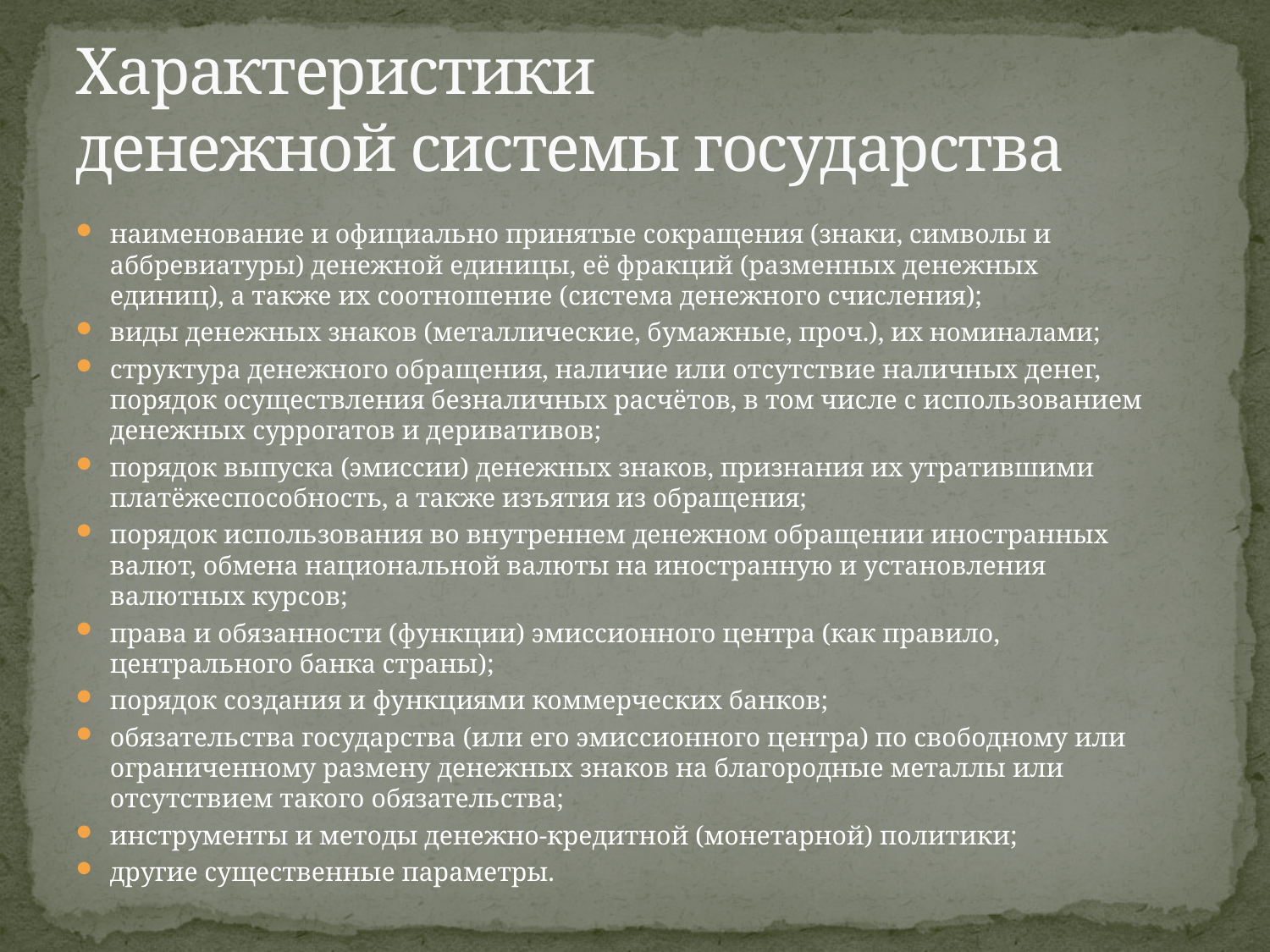

# Характеристики денежной системы государства
наименование и официально принятые сокращения (знаки, символы и аббревиатуры) денежной единицы, её фракций (разменных денежных единиц), а также их соотношение (система денежного счисления);
виды денежных знаков (металлические, бумажные, проч.), их номиналами;
структура денежного обращения, наличие или отсутствие наличных денег, порядок осуществления безналичных расчётов, в том числе с использованием денежных суррогатов и деривативов;
порядок выпуска (эмиссии) денежных знаков, признания их утратившими платёжеспособность, а также изъятия из обращения;
порядок использования во внутреннем денежном обращении иностранных валют, обмена национальной валюты на иностранную и установления валютных курсов;
права и обязанности (функции) эмиссионного центра (как правило, центрального банка страны);
порядок создания и функциями коммерческих банков;
обязательства государства (или его эмиссионного центра) по свободному или ограниченному размену денежных знаков на благородные металлы или отсутствием такого обязательства;
инструменты и методы денежно-кредитной (монетарной) политики;
другие существенные параметры.